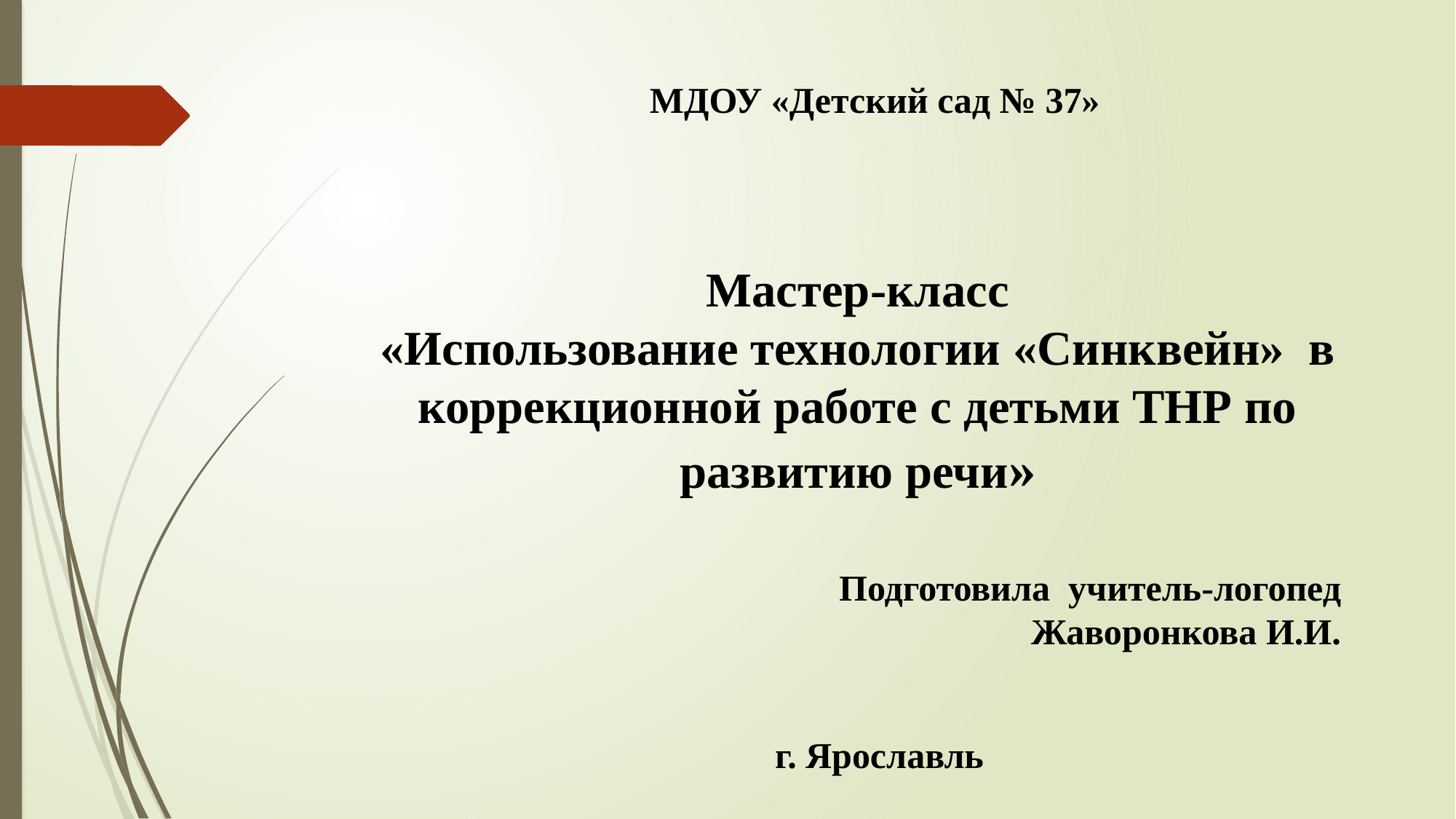

МДОУ «Детский сад № 37»

г. Ярославль
Мастер-класс
«Использование технологии «Синквейн»  в коррекционной работе с детьми ТНР по развитию речи»

Подготовила  учитель-логопед
Жаворонкова И.И.